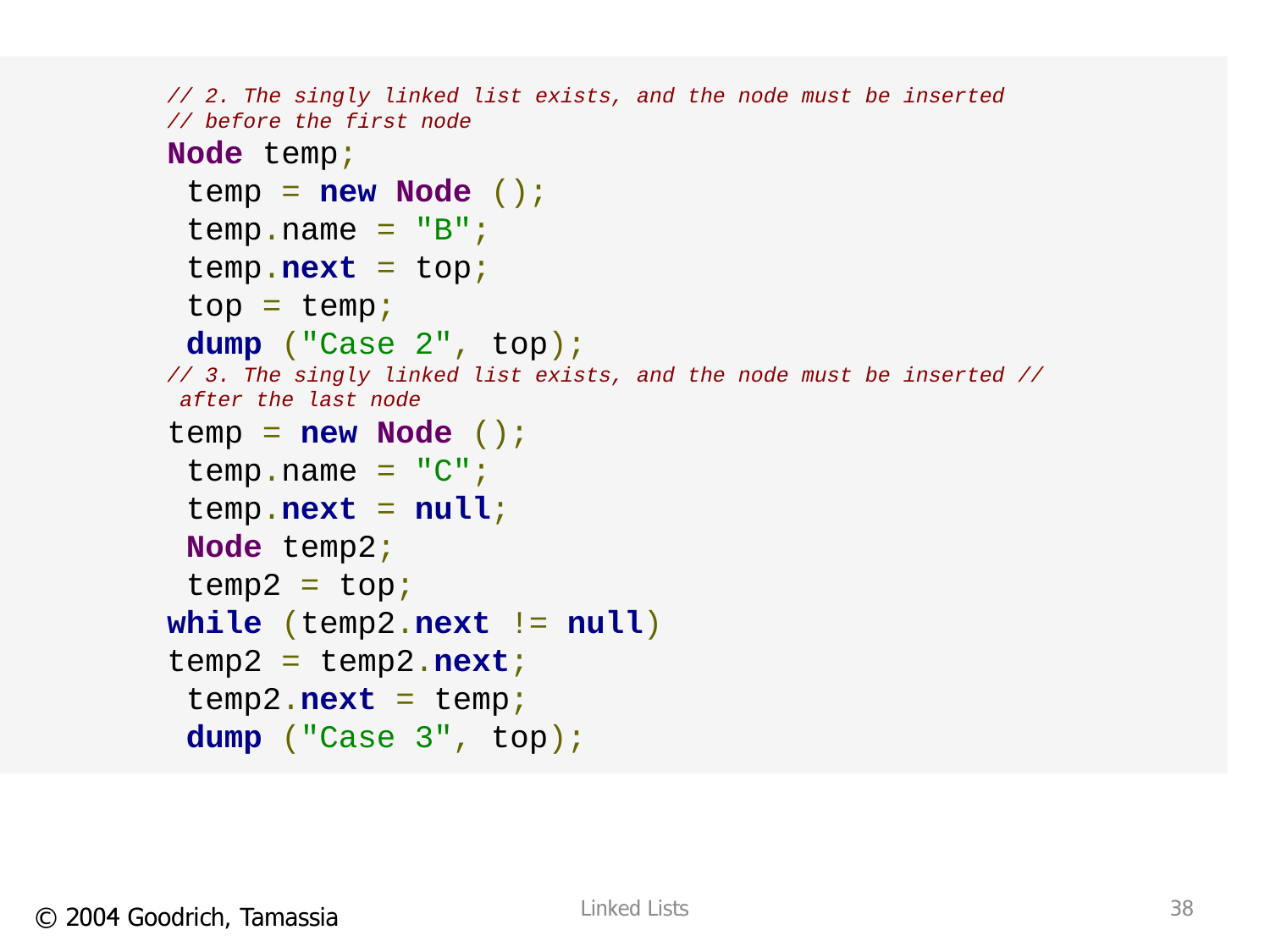

// 2. The singly linked list exists, and the node must be inserted
// before the first node
Node temp;
 temp = new Node ();
 temp.name = "B";
 temp.next = top;
 top = temp;
 dump ("Case 2", top);
// 3. The singly linked list exists, and the node must be inserted //
 after the last node
temp = new Node ();
 temp.name = "C";
 temp.next = null;
 Node temp2;
 temp2 = top;
while (temp2.next != null)
temp2 = temp2.next;
 temp2.next = temp;
 dump ("Case 3", top);
Linked Lists
38